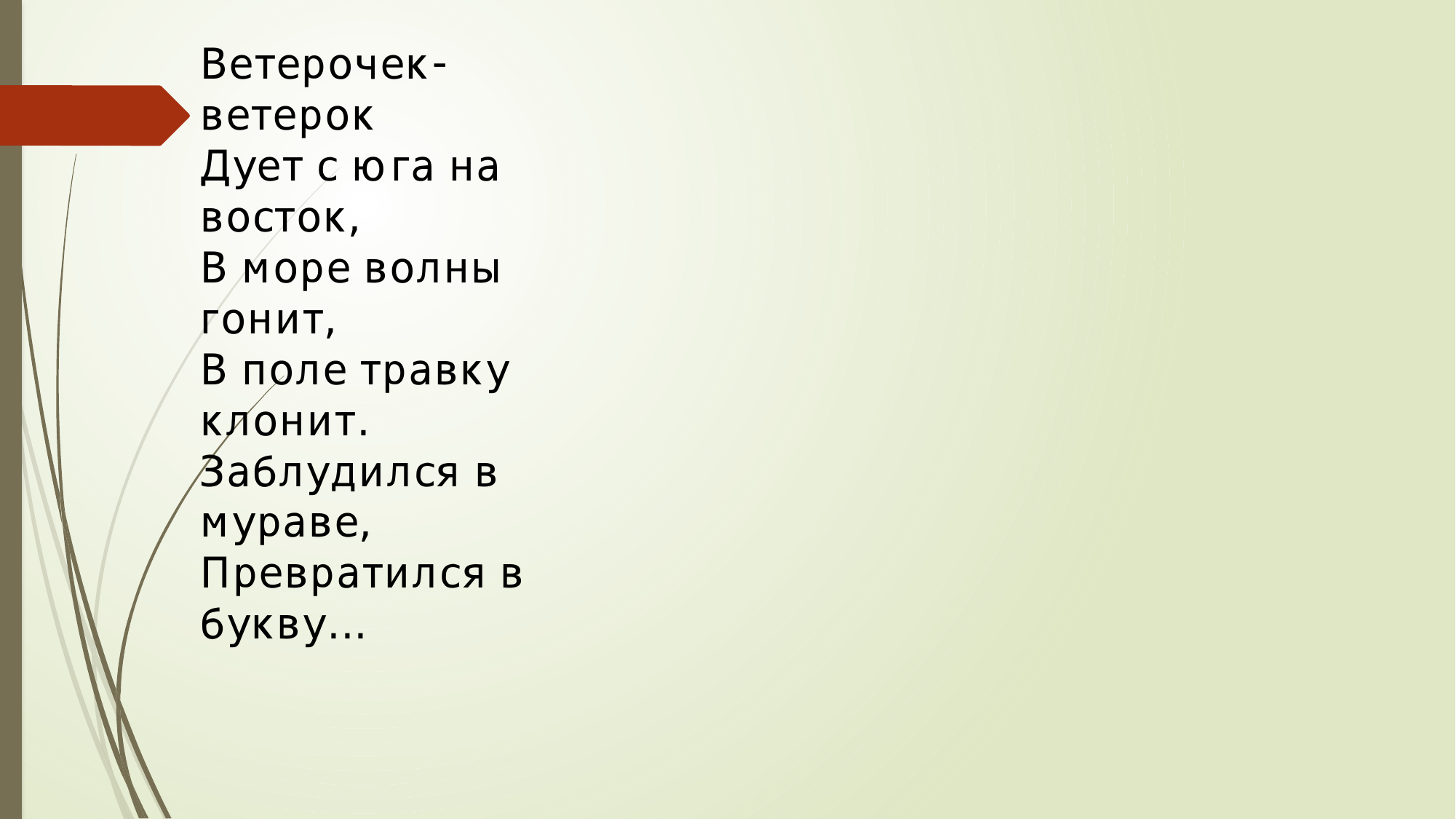

Ветерочек-ветерок
Дует с юга на восток,
В море волны гонит,
В поле травку клонит.
Заблудился в мураве,
Превратился в букву...